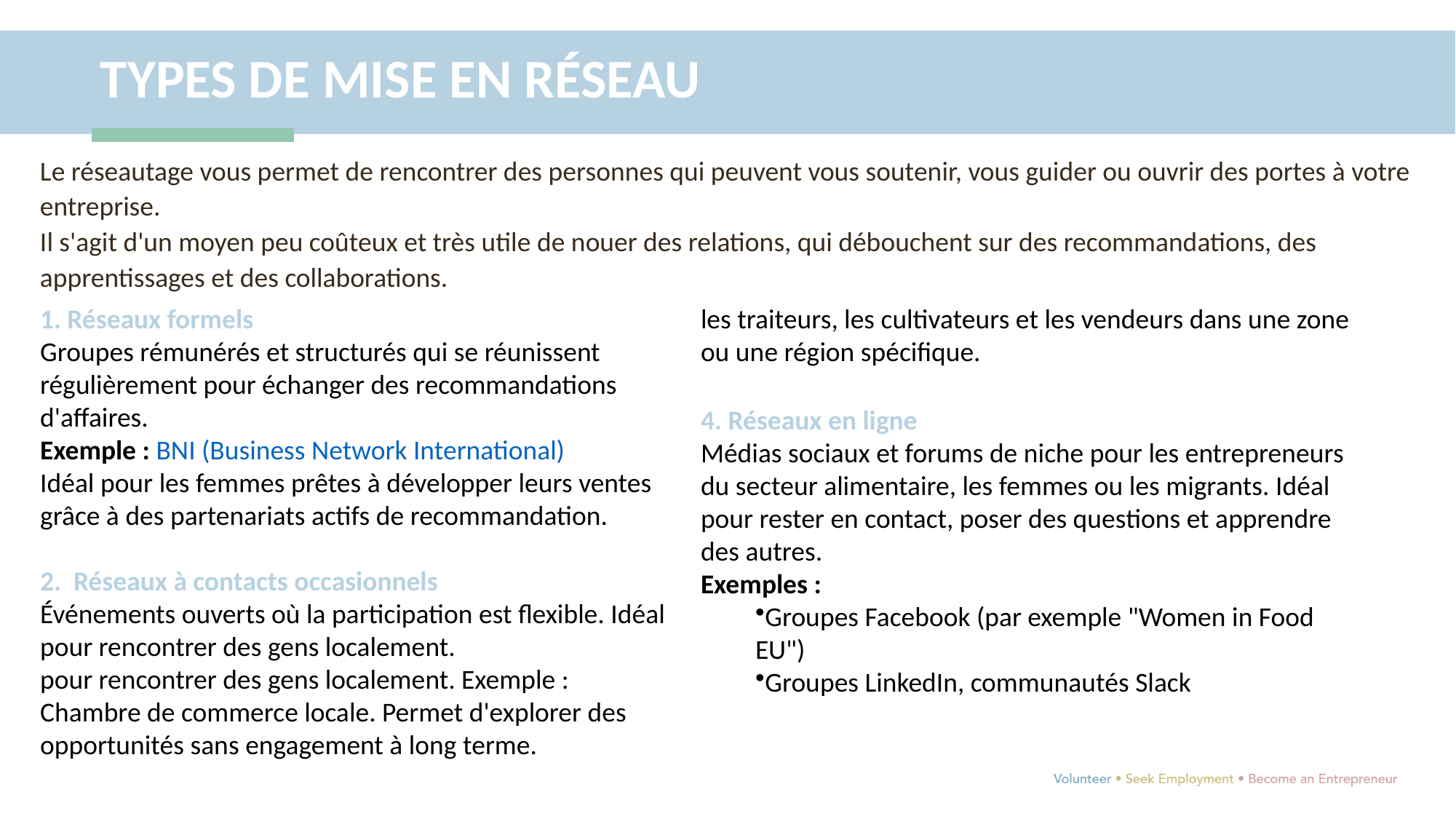

TYPES DE MISE EN RÉSEAU
Le réseautage vous permet de rencontrer des personnes qui peuvent vous soutenir, vous guider ou ouvrir des portes à votre entreprise.
Il s'agit d'un moyen peu coûteux et très utile de nouer des relations, qui débouchent sur des recommandations, des apprentissages et des collaborations.

 Réseaux formels
Groupes rémunérés et structurés qui se réunissent régulièrement pour échanger des recommandations d'affaires.
Exemple : BNI (Business Network International)
Idéal pour les femmes prêtes à développer leurs ventes grâce à des partenariats actifs de recommandation.

  Réseaux à contacts occasionnels
Événements ouverts où la participation est flexible. Idéal pour rencontrer des gens localement.
pour rencontrer des gens localement. Exemple :
Chambre de commerce locale. Permet d'explorer des opportunités sans engagement à long terme.

3. Réseaux alimentaires régionaux
Organisations locales, coopératives ou partenariats qui soutiennent les petits producteurs de denrées alimentaires, les traiteurs, les cultivateurs et les vendeurs dans une zone ou une région spécifique.

4. Réseaux en ligne
Médias sociaux et forums de niche pour les entrepreneurs du secteur alimentaire, les femmes ou les migrants. Idéal pour rester en contact, poser des questions et apprendre des autres.
Exemples :
Groupes Facebook (par exemple "Women in Food EU")
Groupes LinkedIn, communautés Slack